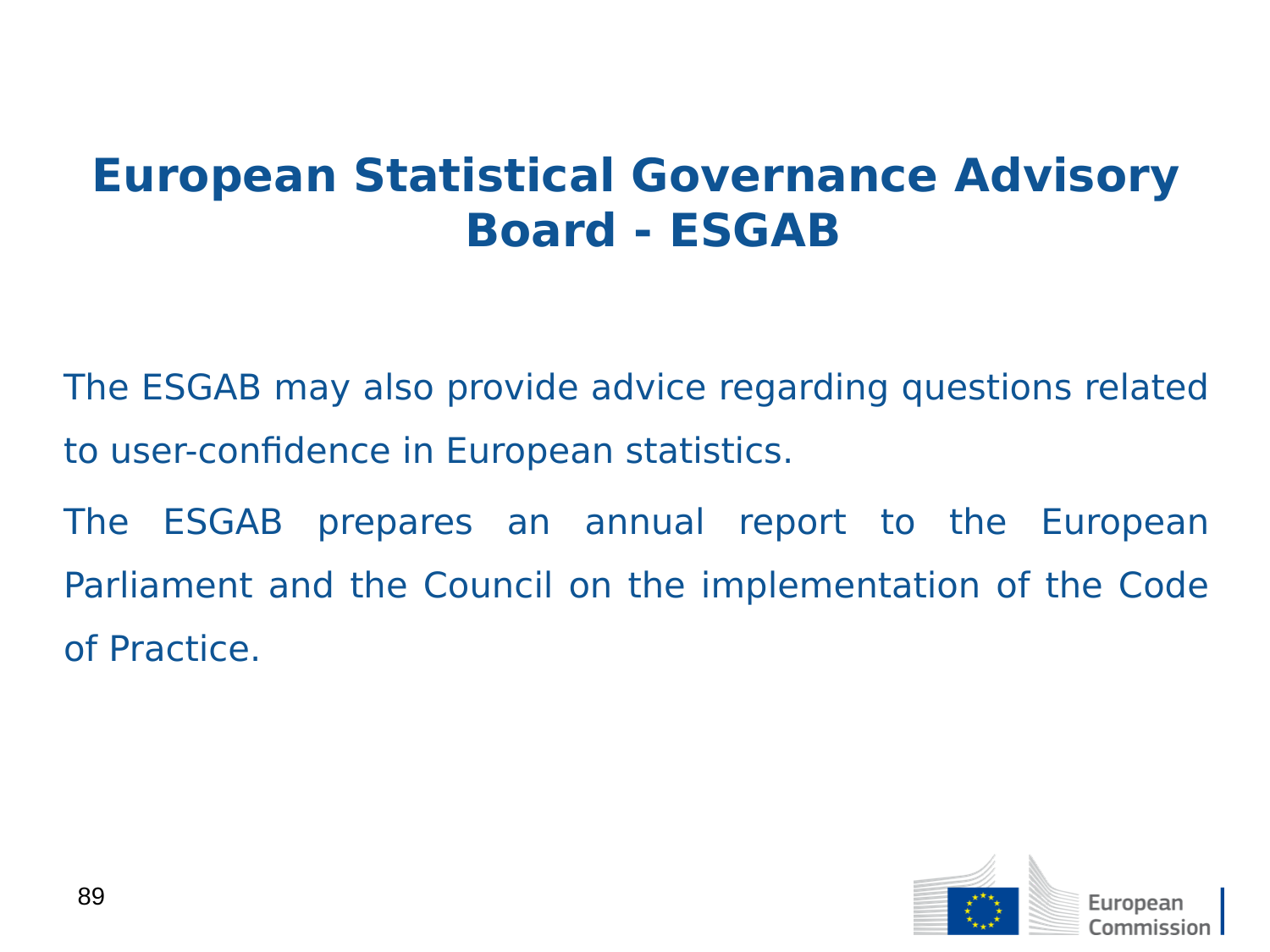

# European Statistical Governance Advisory Board - ESGAB
The ESGAB may also provide advice regarding questions related to user-confidence in European statistics.
The ESGAB prepares an annual report to the European Parliament and the Council on the implementation of the Code of Practice.

89